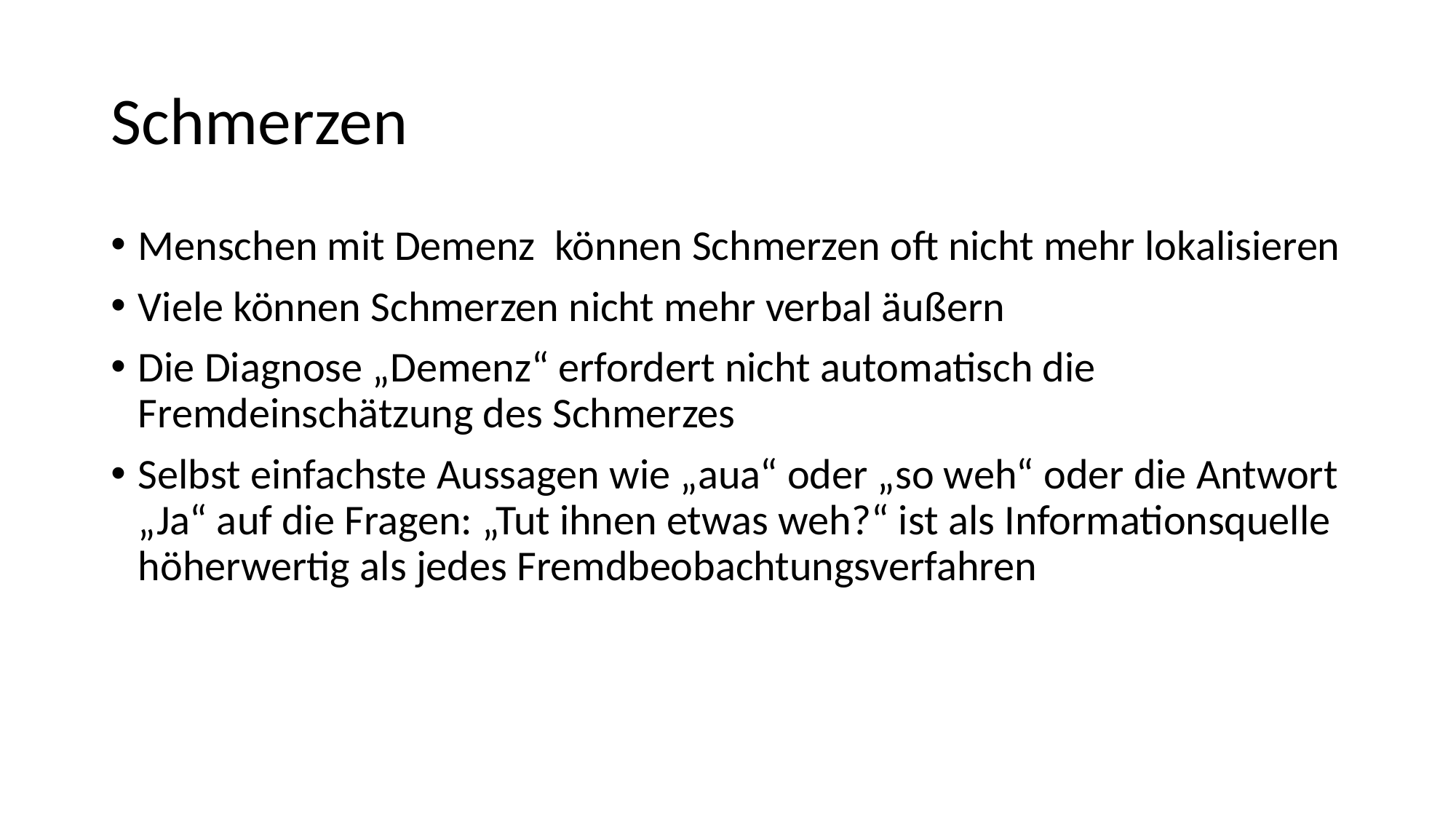

# Schmerzen
Menschen mit Demenz  können Schmerzen oft nicht mehr lokalisieren
Viele können Schmerzen nicht mehr verbal äußern
Die Diagnose „Demenz“ erfordert nicht automatisch die Fremdeinschätzung des Schmerzes
Selbst einfachste Aussagen wie „aua“ oder „so weh“ oder die Antwort „Ja“ auf die Fragen: „Tut ihnen etwas weh?“ ist als Informationsquelle höherwertig als jedes Fremdbeobachtungsverfahren